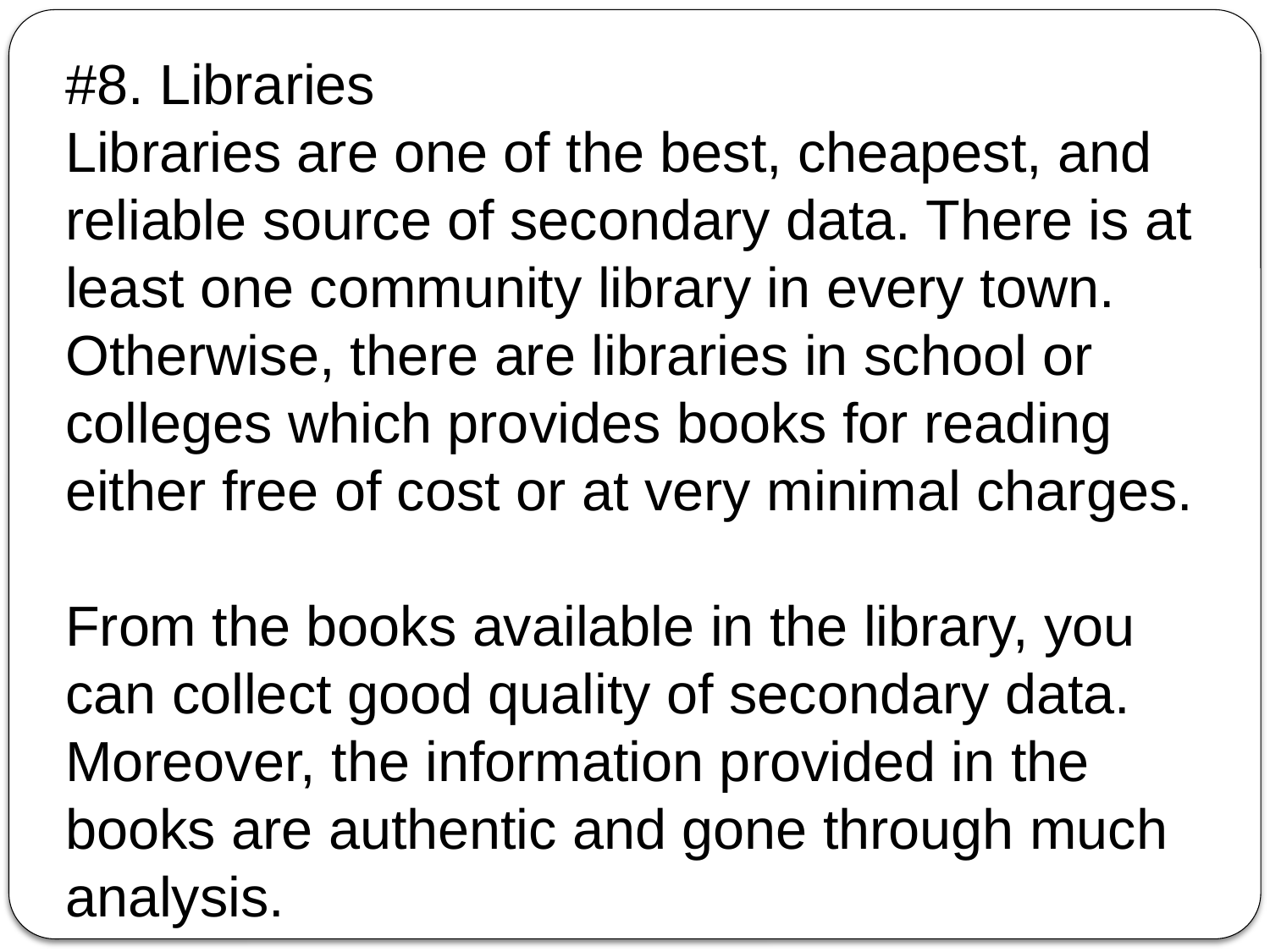

#8. Libraries
Libraries are one of the best, cheapest, and reliable source of secondary data. There is at least one community library in every town. Otherwise, there are libraries in school or colleges which provides books for reading either free of cost or at very minimal charges.

From the books available in the library, you can collect good quality of secondary data. Moreover, the information provided in the books are authentic and gone through much analysis.